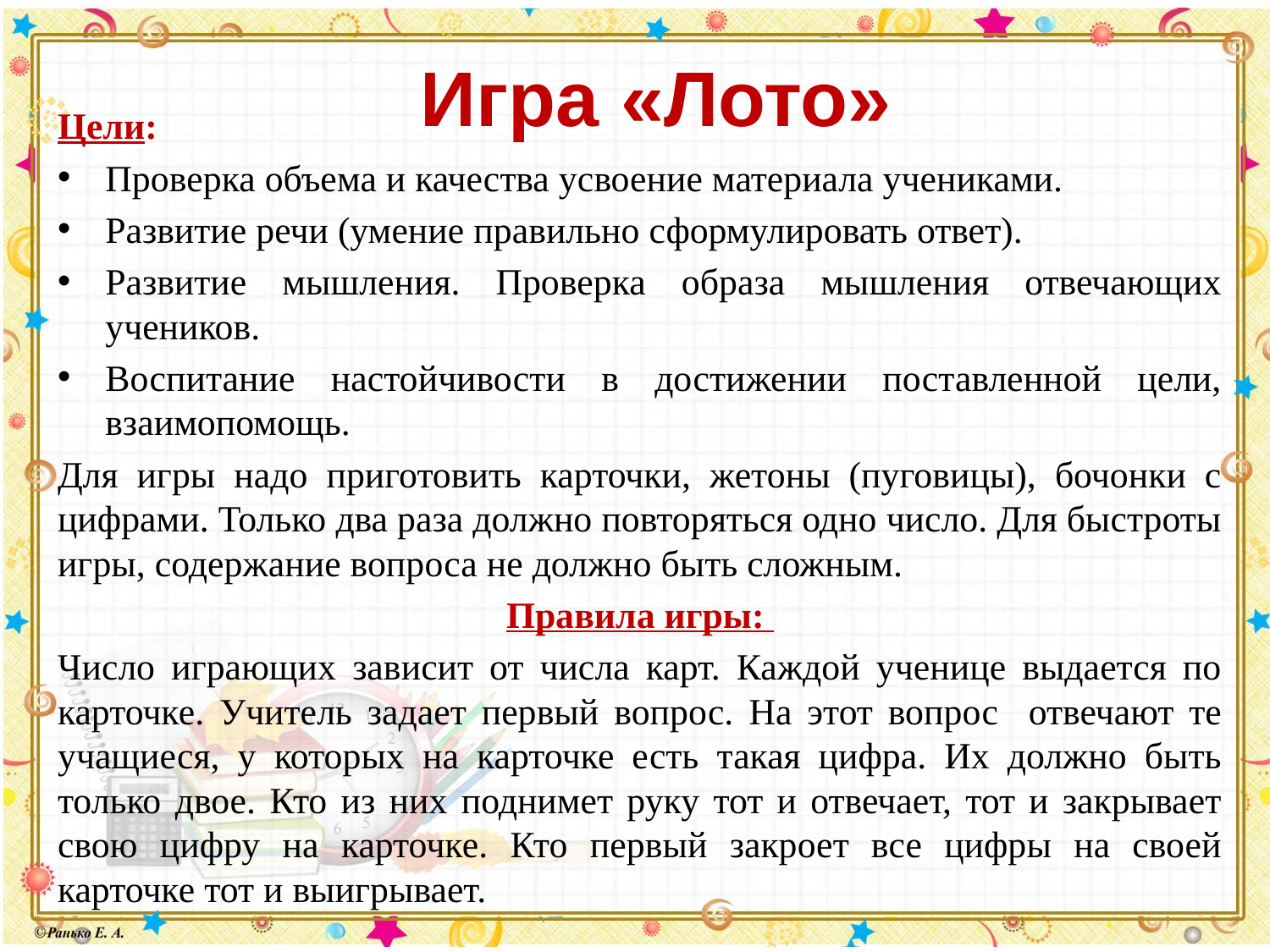

# Игра «Лото»
Цели:
Проверка объема и качества усвоение материала учениками.
Развитие речи (умение правильно сформулировать ответ).
Развитие мышления. Проверка образа мышления отвечающих учеников.
Воспитание настойчивости в достижении поставленной цели, взаимопомощь.
Для игры надо приготовить карточки, жетоны (пуговицы), бочонки с цифрами. Только два раза должно повторяться одно число. Для быстроты игры, содержание вопроса не должно быть сложным.
Правила игры:
Число играющих зависит от числа карт. Каждой ученице выдается по карточке. Учитель задает первый вопрос. На этот вопрос  отвечают те учащиеся, у которых на карточке есть такая цифра. Их должно быть только двое. Кто из них поднимет руку тот и отвечает, тот и закрывает свою цифру на карточке. Кто первый закроет все цифры на своей карточке тот и выигрывает.